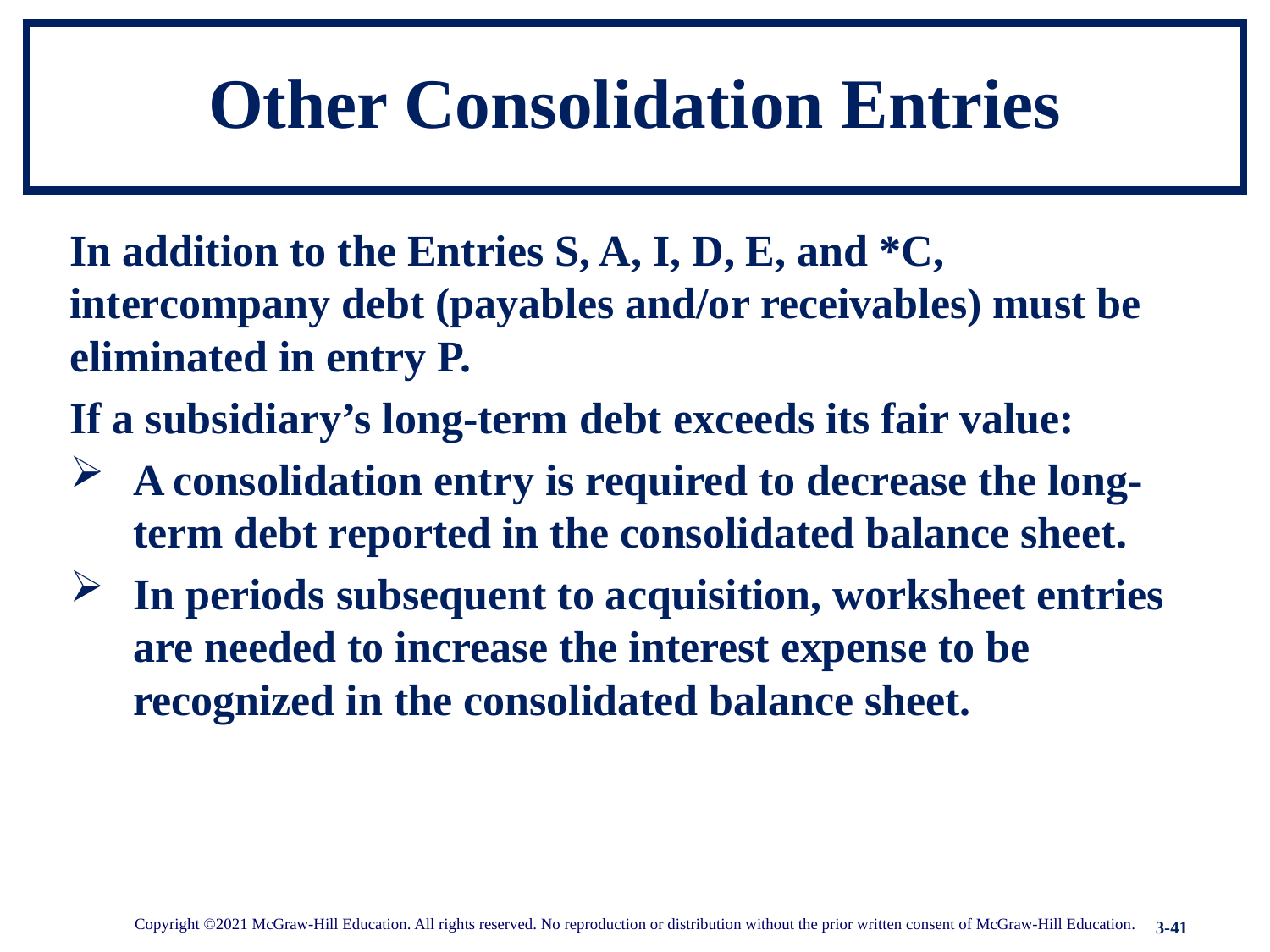

# Other Consolidation Entries
In addition to the Entries S, A, I, D, E, and *C, intercompany debt (payables and/or receivables) must be eliminated in entry P.
If a subsidiary’s long-term debt exceeds its fair value:
A consolidation entry is required to decrease the long-term debt reported in the consolidated balance sheet.
In periods subsequent to acquisition, worksheet entries are needed to increase the interest expense to be recognized in the consolidated balance sheet.
Copyright ©2021 McGraw-Hill Education. All rights reserved. No reproduction or distribution without the prior written consent of McGraw-Hill Education.
3-41